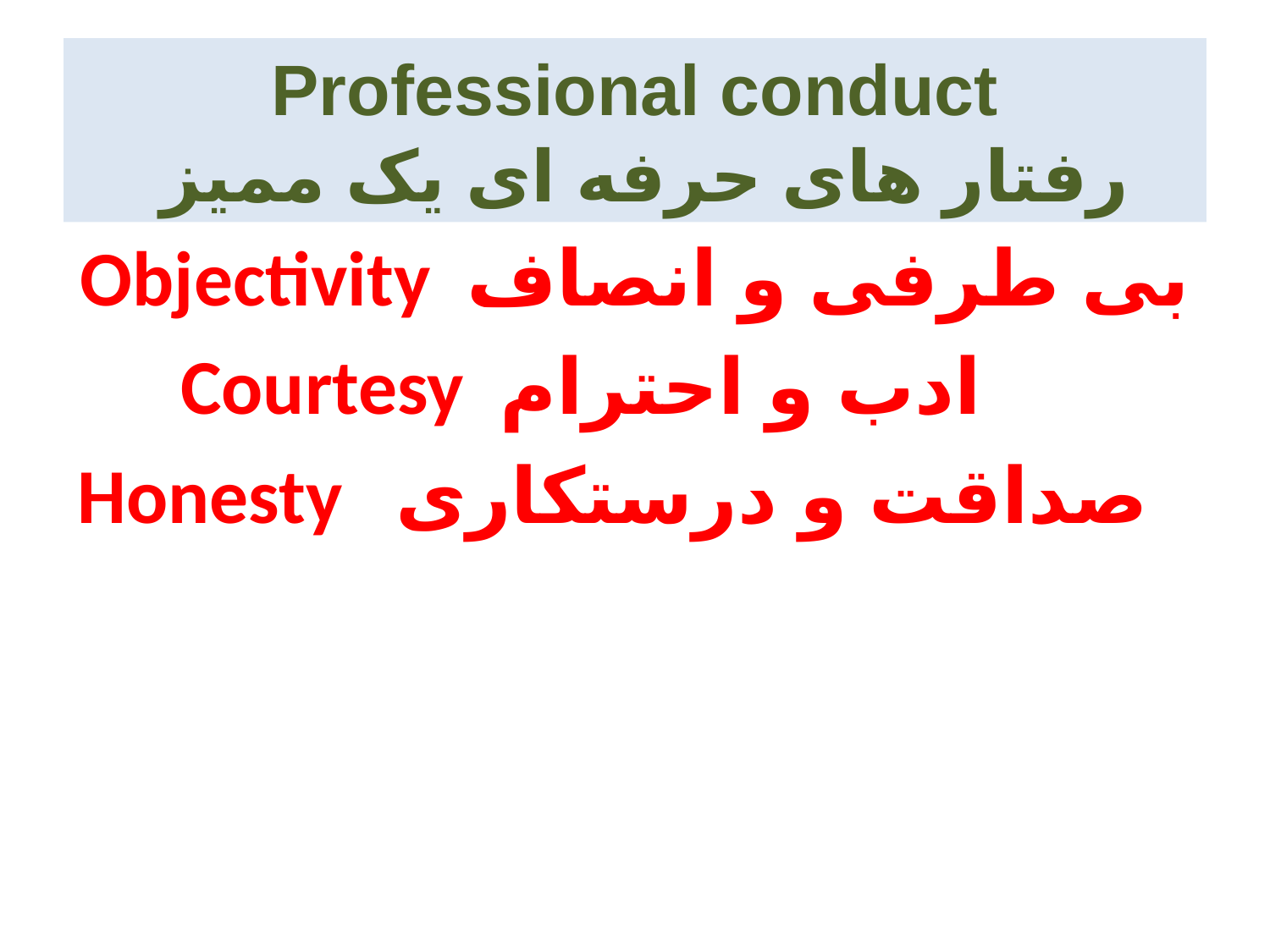

# Professional conduct رفتار های حرفه ای یک ممیز
Objectivity  بی طرفی و انصاف
Courtesy  ادب و احترام
Honesty   صداقت و درستکاری